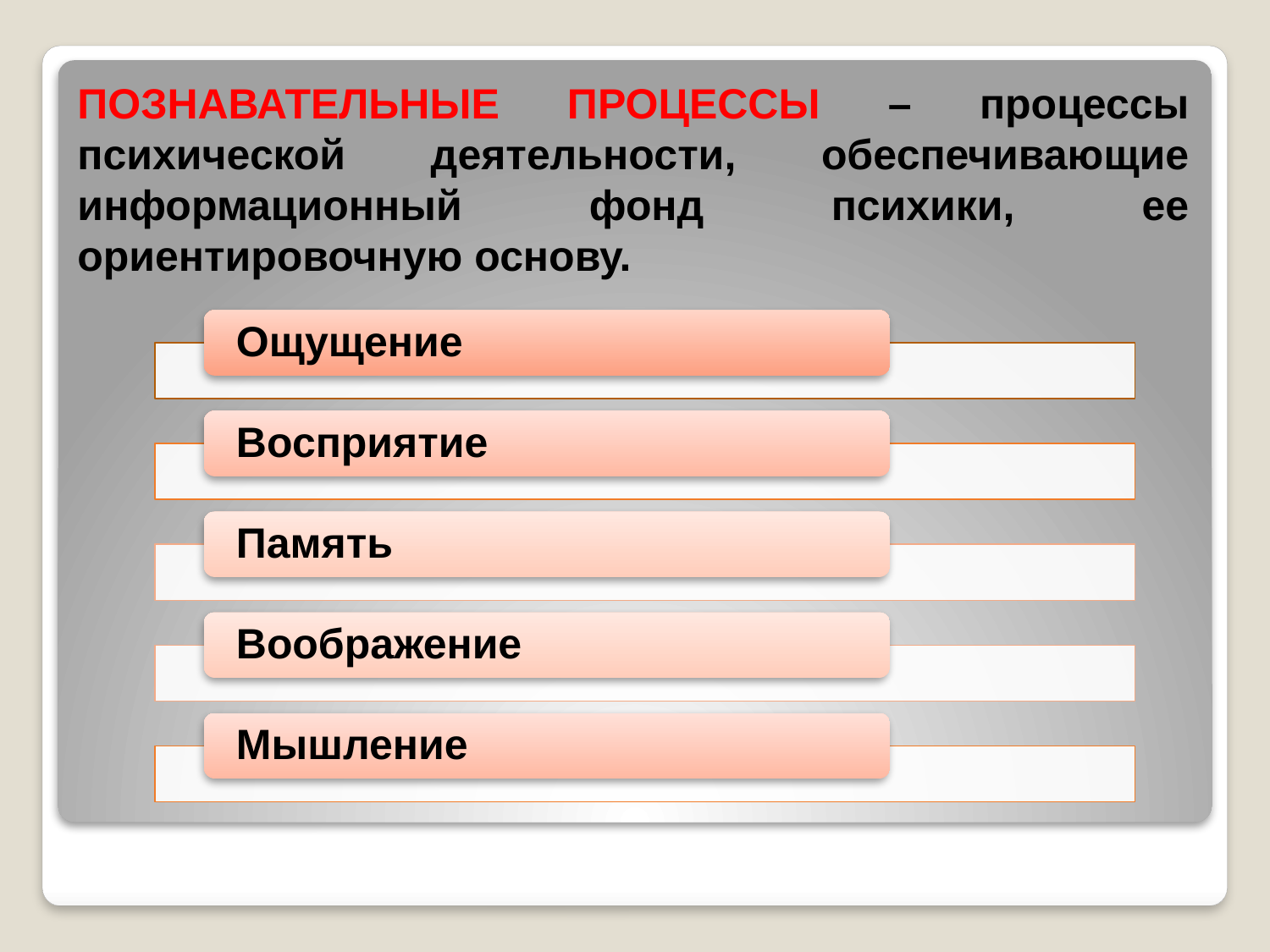

# ПОЗНАВАТЕЛЬНЫЕ ПРОЦЕССЫ – процессы психической деятельности, обеспечивающие информационный фонд психики, ее ориентировочную основу.
Ощущение
Восприятие
Память
Воображение
Мышление